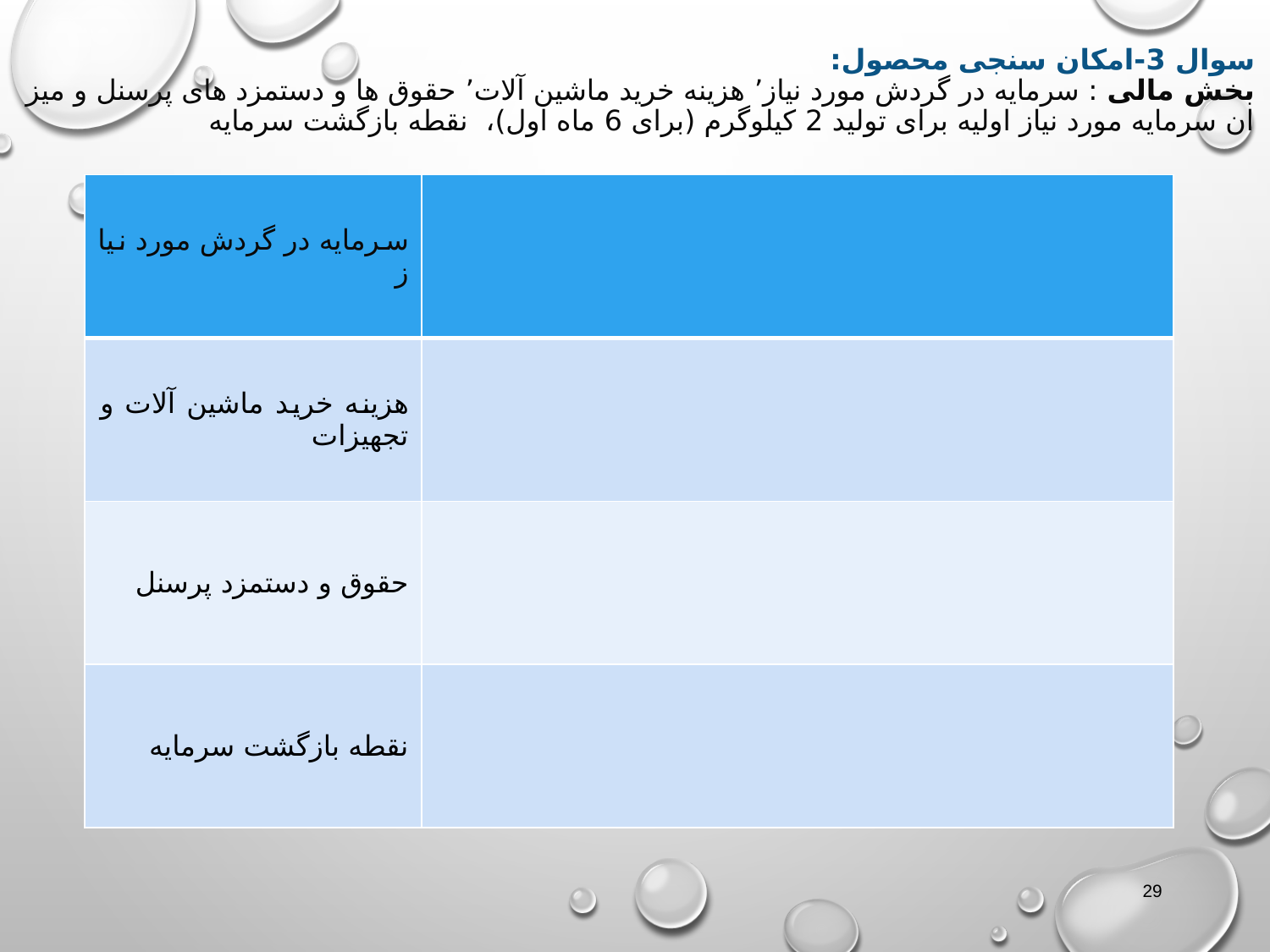

# سوال 3-امکان سنجی محصول: بخش مالی : سرمایه در گردش مورد نیاز٬ هزینه خرید ماشین آلات٬ حقوق ها و دستمزد های پرسنل و میزان سرمایه مورد نیاز اولیه برای تولید 2 کیلوگرم (برای 6 ماه اول)،  نقطه بازگشت سرمایه
| سرمایه در گردش مورد نیاز |  |
| --- | --- |
| هزینه خرید ماشین آلات و تجهیزات |  |
| حقوق و دستمزد پرسنل |  |
| نقطه بازگشت سرمایه |  |

29